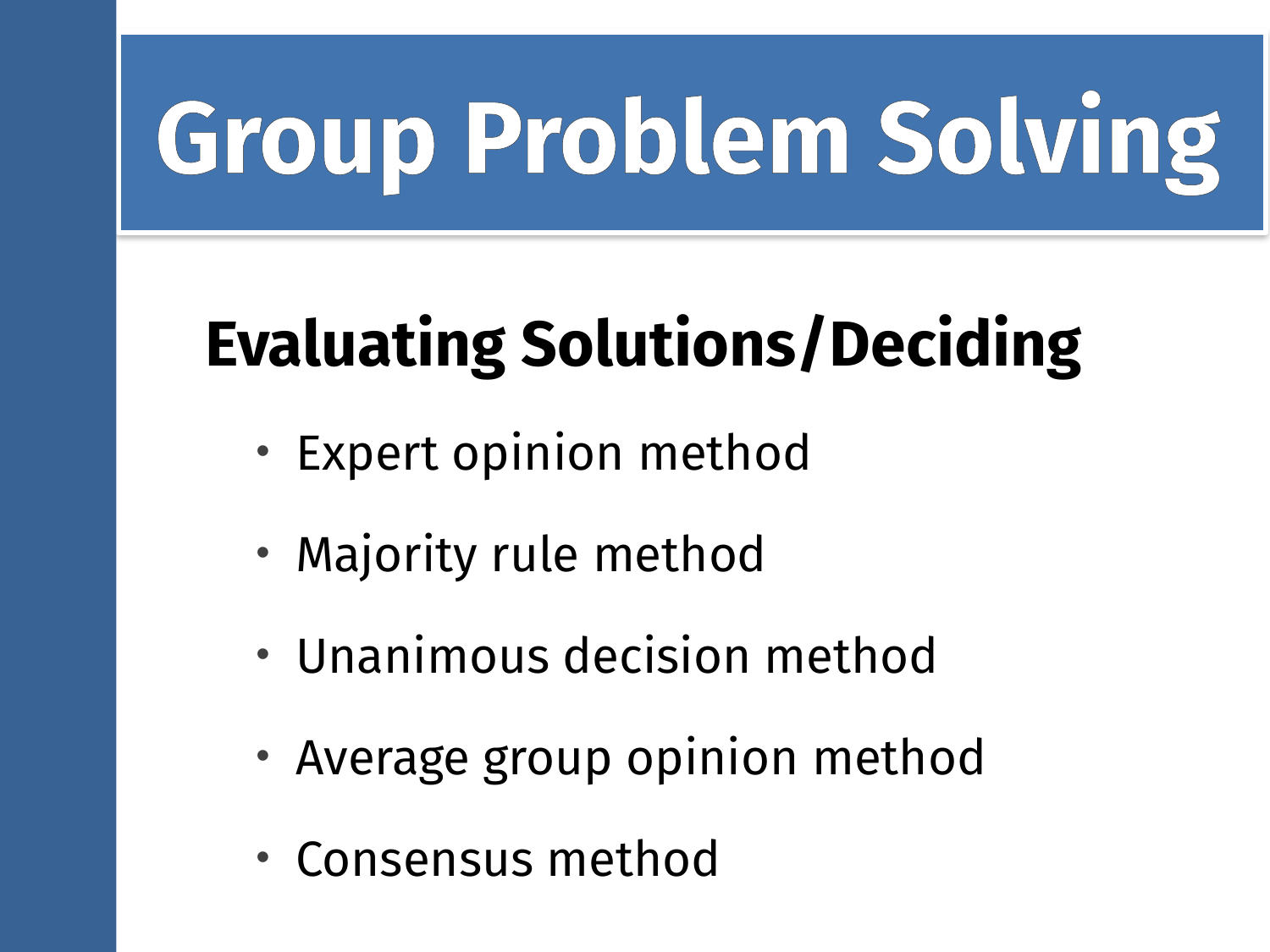

# Group Problem Solving
Evaluating Solutions/Deciding
Expert opinion method
Majority rule method
Unanimous decision method
Average group opinion method
Consensus method